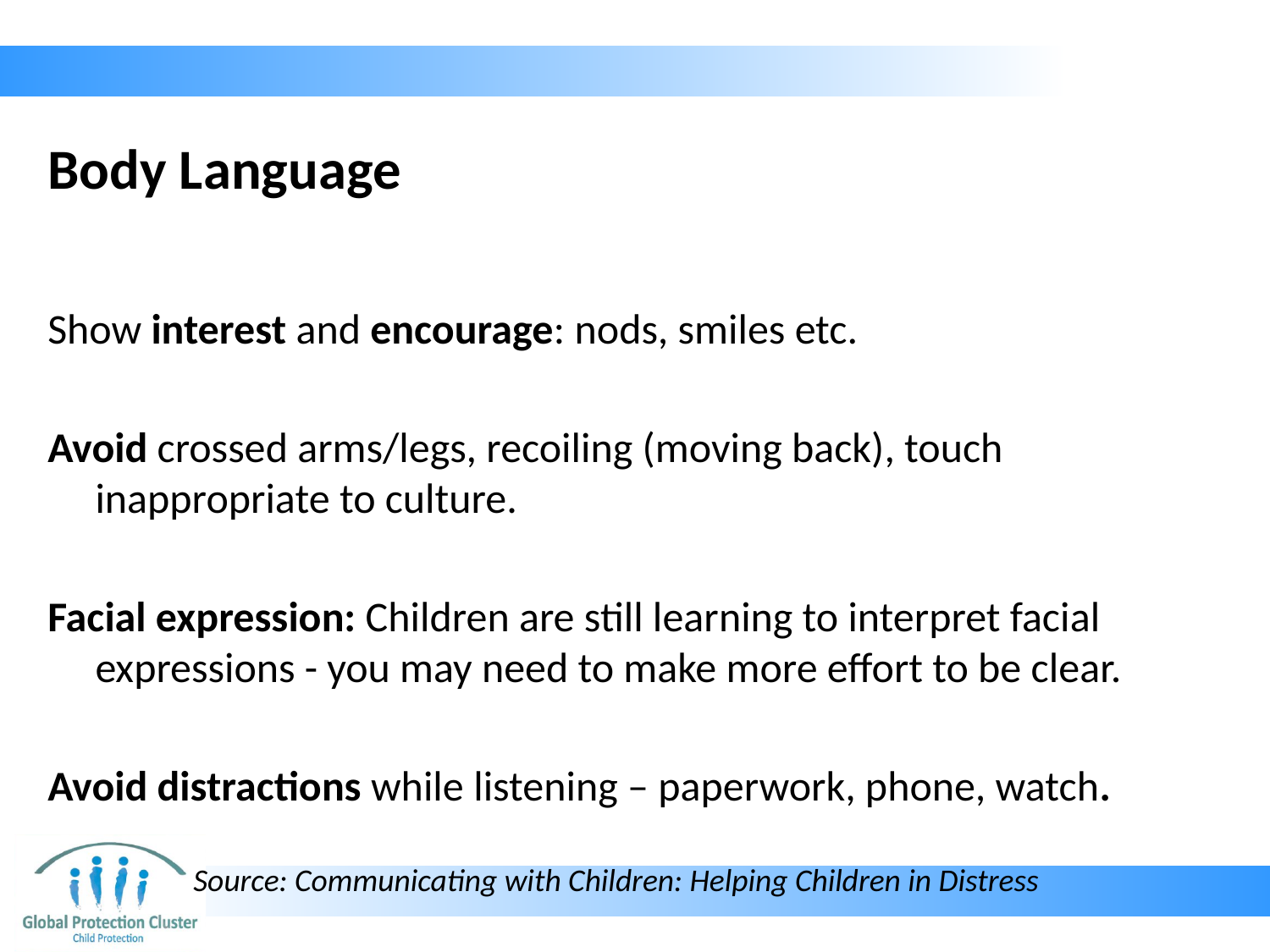

# Body Language

Show interest and encourage: nods, smiles etc.

Avoid crossed arms/legs, recoiling (moving back), touch inappropriate to culture.

Facial expression: Children are still learning to interpret facial expressions - you may need to make more effort to be clear.

Avoid distractions while listening – paperwork, phone, watch.

Source: Communicating with Children: Helping Children in Distress